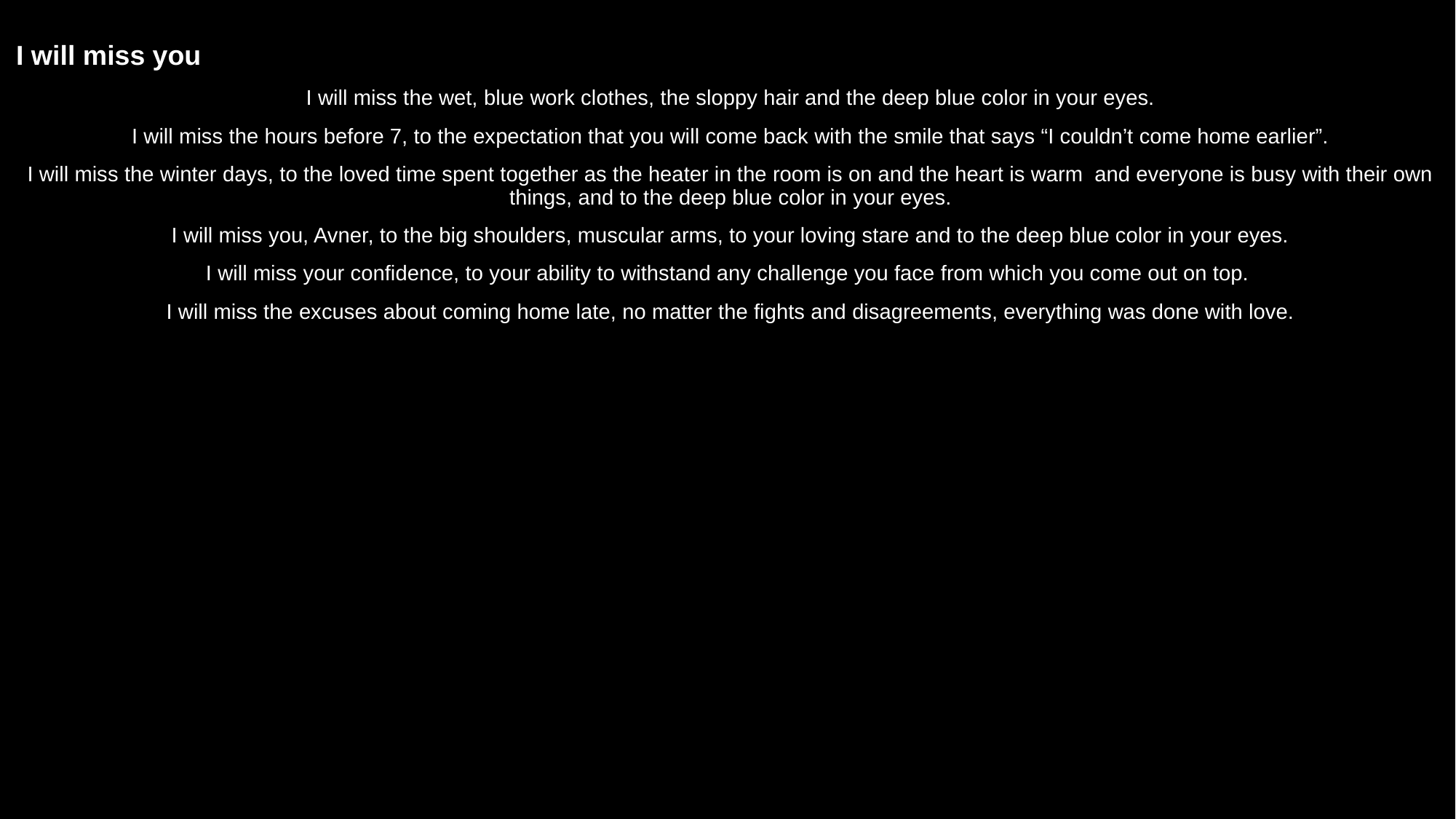

I will miss you
I will miss the wet, blue work clothes, the sloppy hair and the deep blue color in your eyes.
I will miss the hours before 7, to the expectation that you will come back with the smile that says “I couldn’t come home earlier”.
I will miss the winter days, to the loved time spent together as the heater in the room is on and the heart is warm  and everyone is busy with their own things, and to the deep blue color in your eyes.
I will miss you, Avner, to the big shoulders, muscular arms, to your loving stare and to the deep blue color in your eyes.
I will miss your confidence, to your ability to withstand any challenge you face from which you come out on top.
I will miss the excuses about coming home late, no matter the fights and disagreements, everything was done with love.